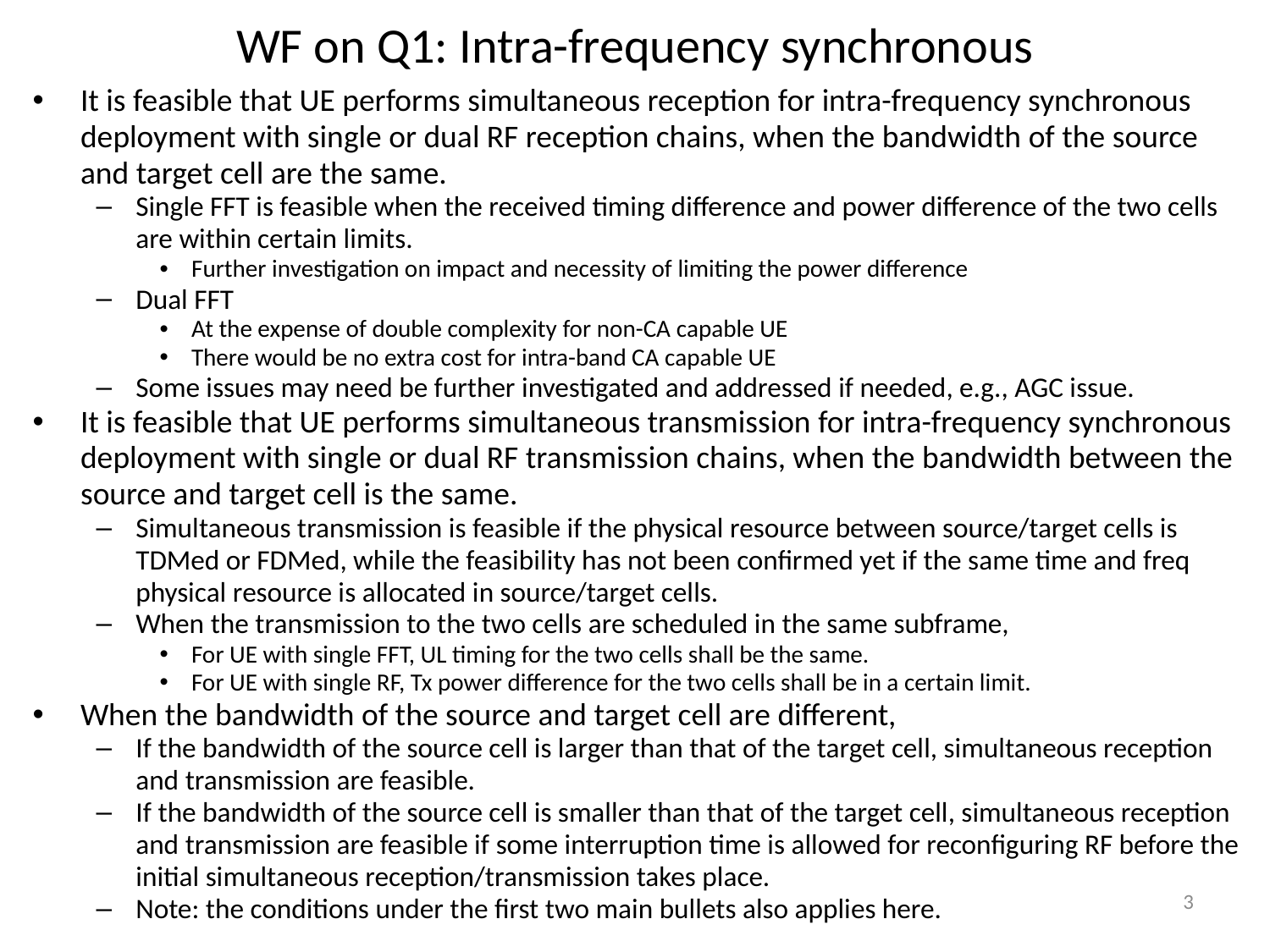

# WF on Q1: Intra-frequency synchronous
It is feasible that UE performs simultaneous reception for intra-frequency synchronous deployment with single or dual RF reception chains, when the bandwidth of the source and target cell are the same.
Single FFT is feasible when the received timing difference and power difference of the two cells are within certain limits.
Further investigation on impact and necessity of limiting the power difference
Dual FFT
At the expense of double complexity for non-CA capable UE
There would be no extra cost for intra-band CA capable UE
Some issues may need be further investigated and addressed if needed, e.g., AGC issue.
It is feasible that UE performs simultaneous transmission for intra-frequency synchronous deployment with single or dual RF transmission chains, when the bandwidth between the source and target cell is the same.
Simultaneous transmission is feasible if the physical resource between source/target cells is TDMed or FDMed, while the feasibility has not been confirmed yet if the same time and freq physical resource is allocated in source/target cells.
When the transmission to the two cells are scheduled in the same subframe,
For UE with single FFT, UL timing for the two cells shall be the same.
For UE with single RF, Tx power difference for the two cells shall be in a certain limit.
When the bandwidth of the source and target cell are different,
If the bandwidth of the source cell is larger than that of the target cell, simultaneous reception and transmission are feasible.
If the bandwidth of the source cell is smaller than that of the target cell, simultaneous reception and transmission are feasible if some interruption time is allowed for reconfiguring RF before the initial simultaneous reception/transmission takes place.
Note: the conditions under the first two main bullets also applies here.
3